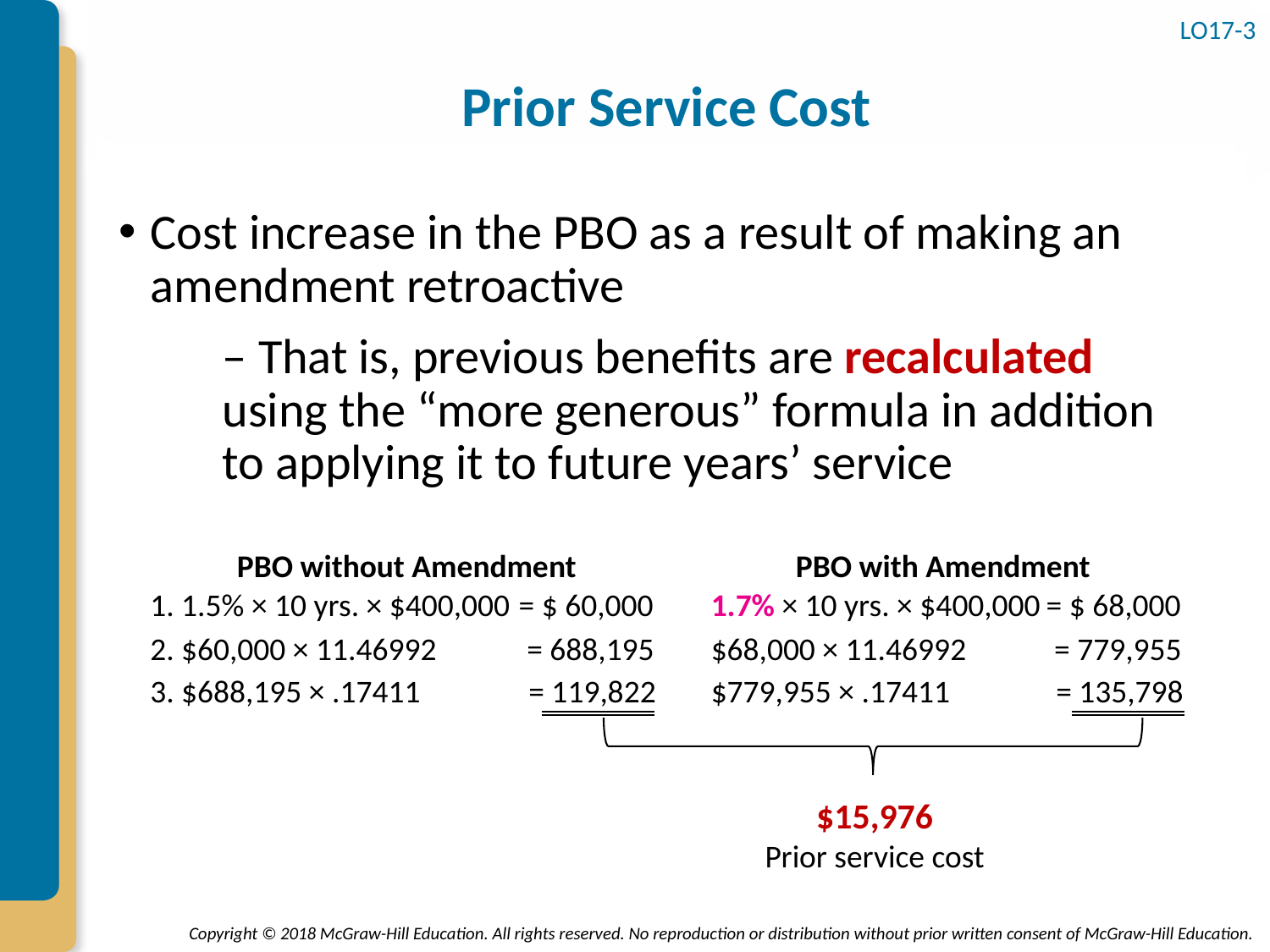

# Prior Service Cost
LO17-3
Cost increase in the PBO as a result of making an amendment retroactive
	– That is, previous benefits are recalculated using the “more generous” formula in addition to applying it to future years’ service

PBO without Amendment
PBO with Amendment
1. 1.5% × 10 yrs. × $400,000
= $ 60,000
1.7% × 10 yrs. × $400,000
= $ 68,000
2. $60,000 × 11.46992
= 688,195
$68,000 × 11.46992
= 779,955
3. $688,195 × .17411
 = 119,822
$779,955 × .17411
 = 135,798
$15,976
Prior service cost